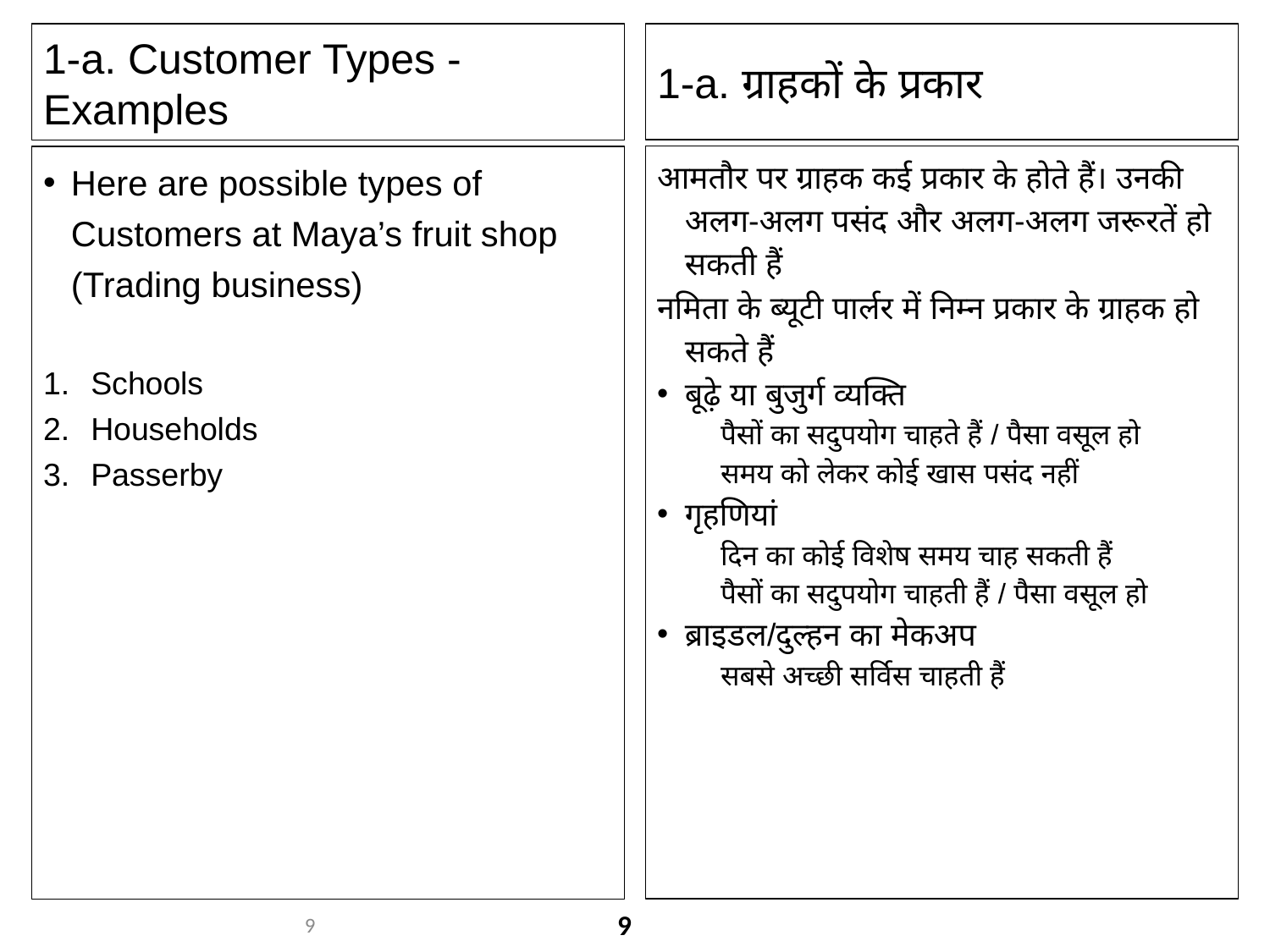

1-a. ग्राहकों के प्रकार
1-a. Customer Types - Examples
आमतौर पर ग्राहक कई प्रकार के होते हैं। उनकी अलग-अलग पसंद और अलग-अलग जरूरतें हो सकती हैं
नमिता के ब्यूटी पार्लर में निम्न प्रकार के ग्राहक हो सकते हैं
बूढ़े या बुजुर्ग व्यक्ति‍
पैसों का सदुपयोग चाहते हैं / पैसा वसूल हो
समय को लेकर कोई खास पसंद नहीं
गृहणि‍यां
दिन का कोई विशेष समय चाह सकती हैं
पैसों का सदुपयोग चाहती हैं / पैसा वसूल हो
ब्राइडल/दुल्हन का मेकअप
सबसे अच्छी सर्विस चाहती हैं
Here are possible types of Customers at Maya’s fruit shop (Trading business)

Schools
Households
Passerby

9
9